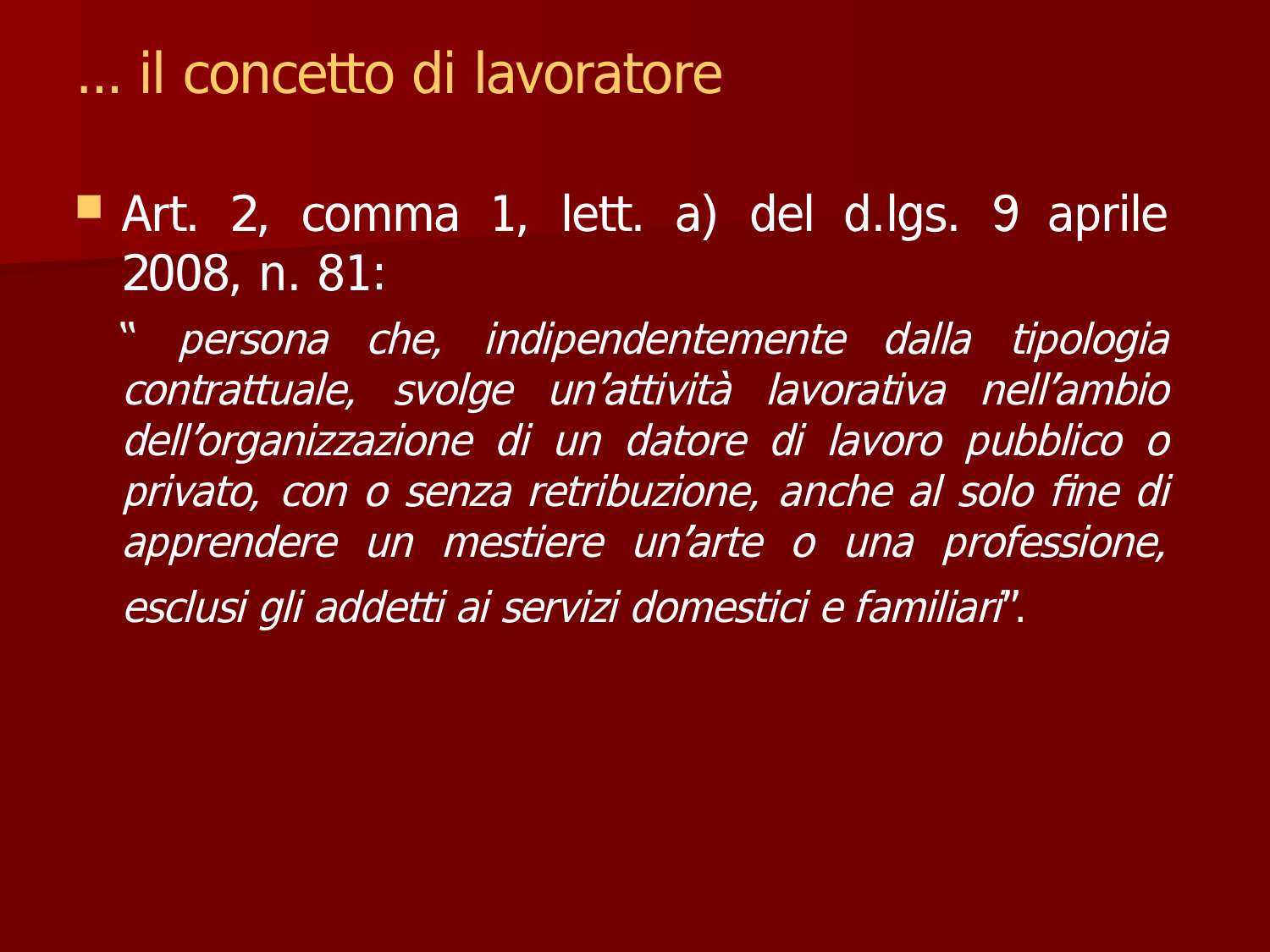

# … il concetto di lavoratore
Art. 2, comma 1, lett. a) del d.lgs. 9 aprile 2008, n. 81:
	“ persona che, indipendentemente dalla tipologia contrattuale, svolge un’attività lavorativa nell’ambio dell’organizzazione di un datore di lavoro pubblico o privato, con o senza retribuzione, anche al solo fine di apprendere un mestiere un’arte o una professione, esclusi gli addetti ai servizi domestici e familiari”.